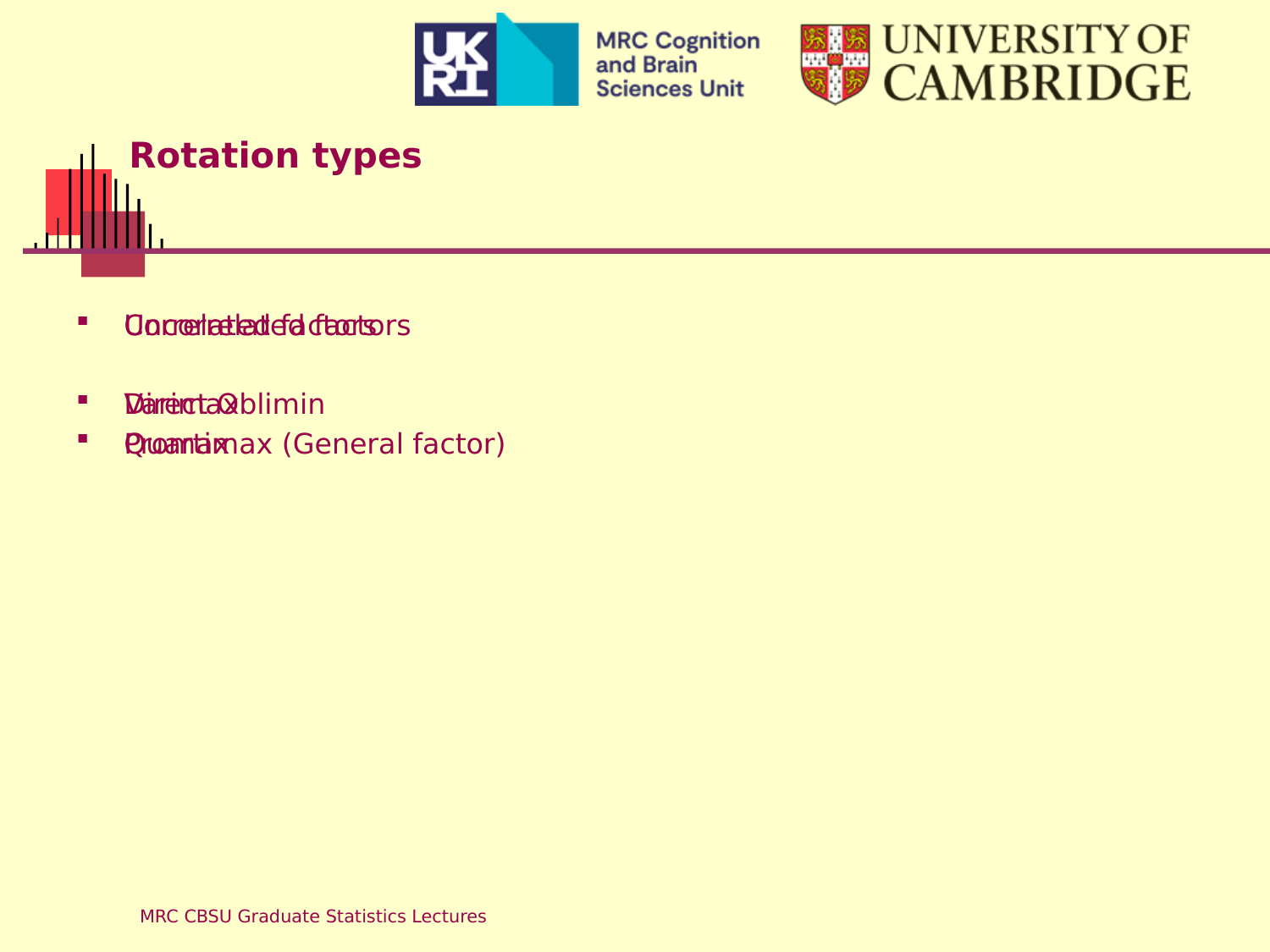

# Rotation types

Uncorrelated factors

Varimax
Quartimax (General factor)

Correlated factors

Direct Oblimin
Promax

MRC CBSU Graduate Statistics Lectures